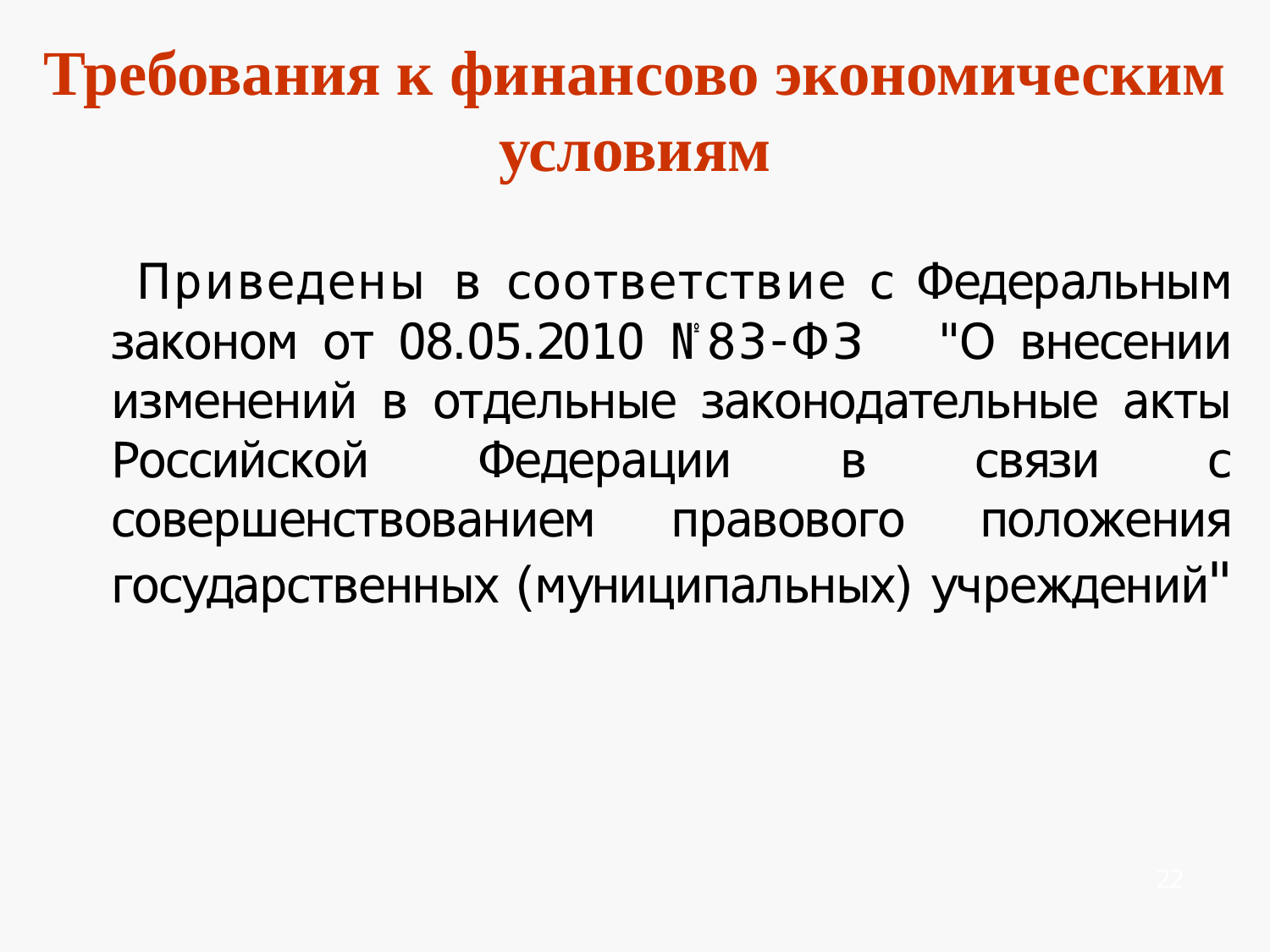

# Требования к финансово экономическим условиям
  Приведены в соответствие с Федеральным законом от 08.05.2010 №83-ФЗ   "О внесении изменений в отдельные законодательные акты Российской Федерации в связи с совершенствованием правового положения государственных (муниципальных) учреждений"

22